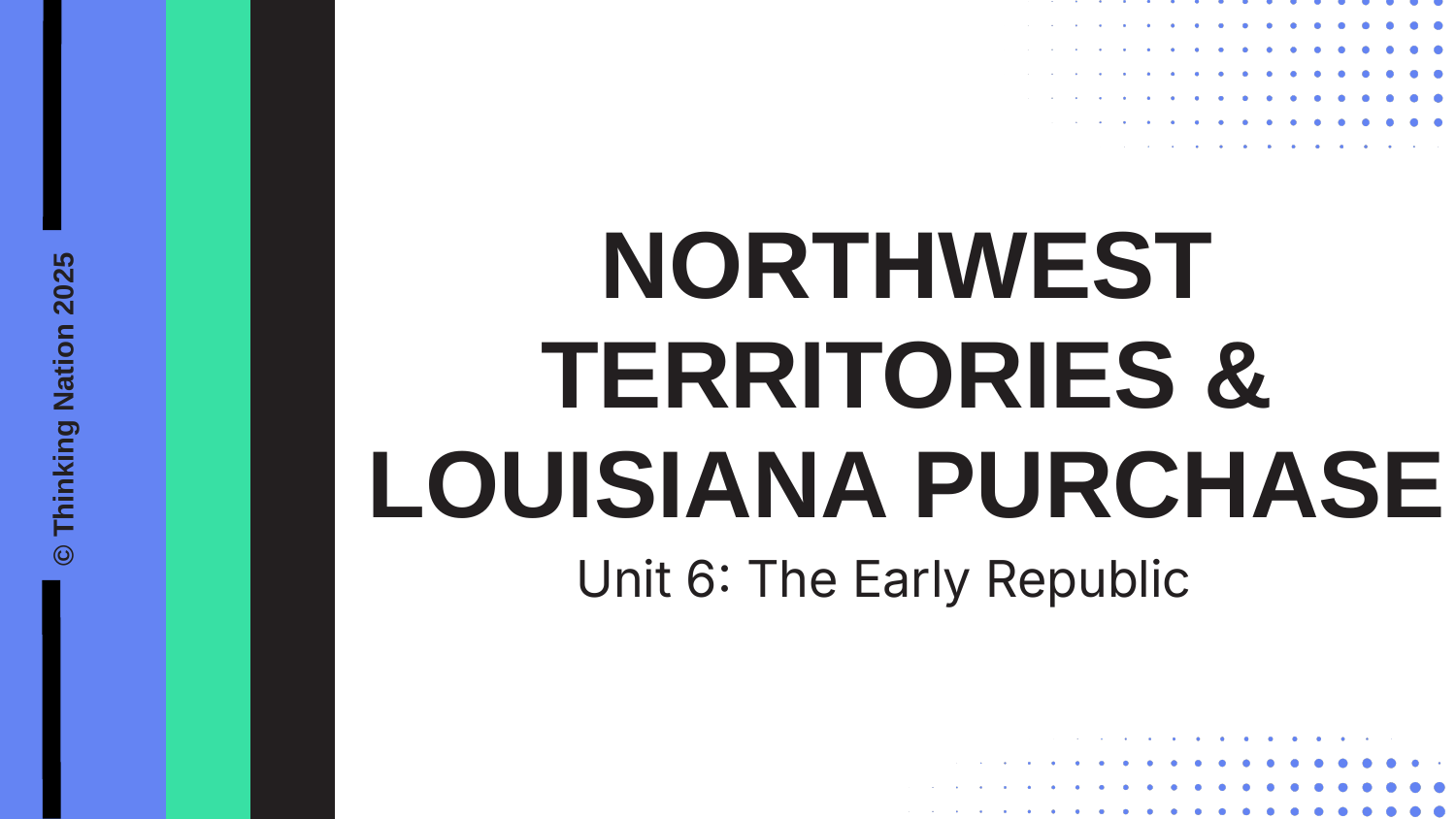

NORTHWEST TERRITORIES & LOUISIANA PURCHASE
© Thinking Nation 2025
Unit 6: The Early Republic